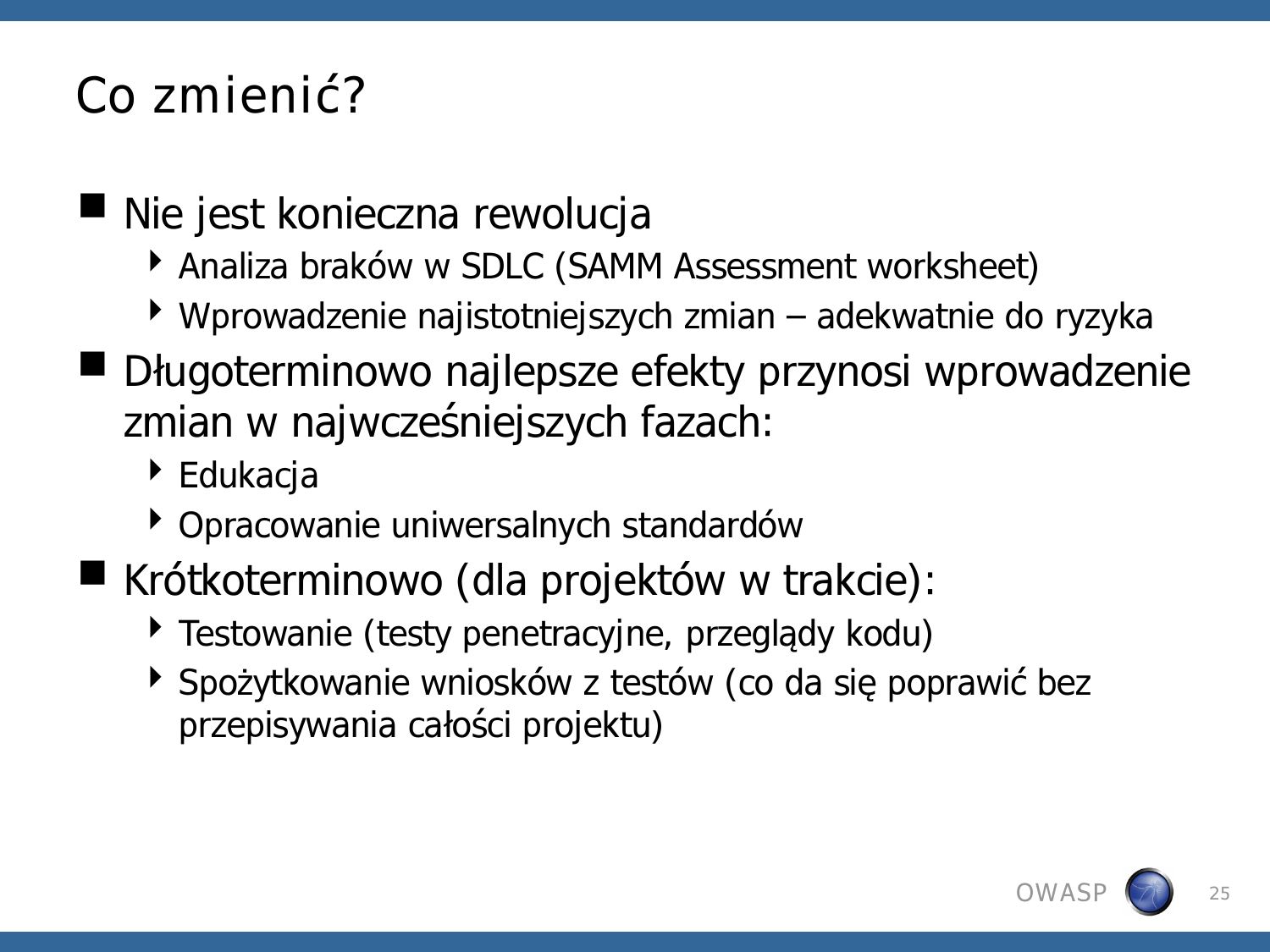

# Co zmienić?
Nie jest konieczna rewolucja
Analiza braków w SDLC (SAMM Assessment worksheet)
Wprowadzenie najistotniejszych zmian – adekwatnie do ryzyka
Długoterminowo najlepsze efekty przynosi wprowadzenie zmian w najwcześniejszych fazach:
Edukacja
Opracowanie uniwersalnych standardów
Krótkoterminowo (dla projektów w trakcie):
Testowanie (testy penetracyjne, przeglądy kodu)
Spożytkowanie wniosków z testów (co da się poprawić bez przepisywania całości projektu)
25